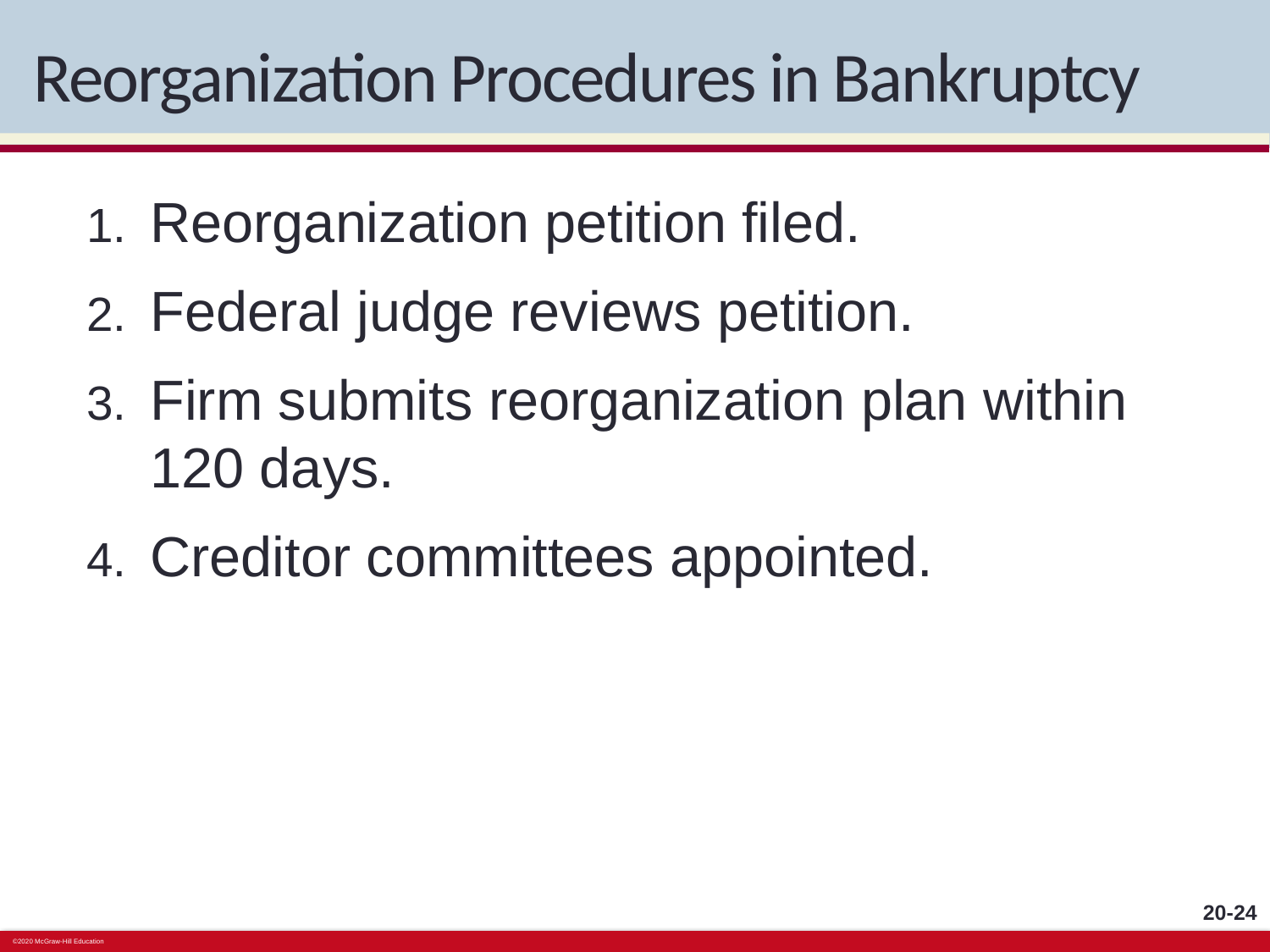

# Reorganization Procedures in Bankruptcy
Reorganization petition filed.
Federal judge reviews petition.
Firm submits reorganization plan within 120 days.
Creditor committees appointed.